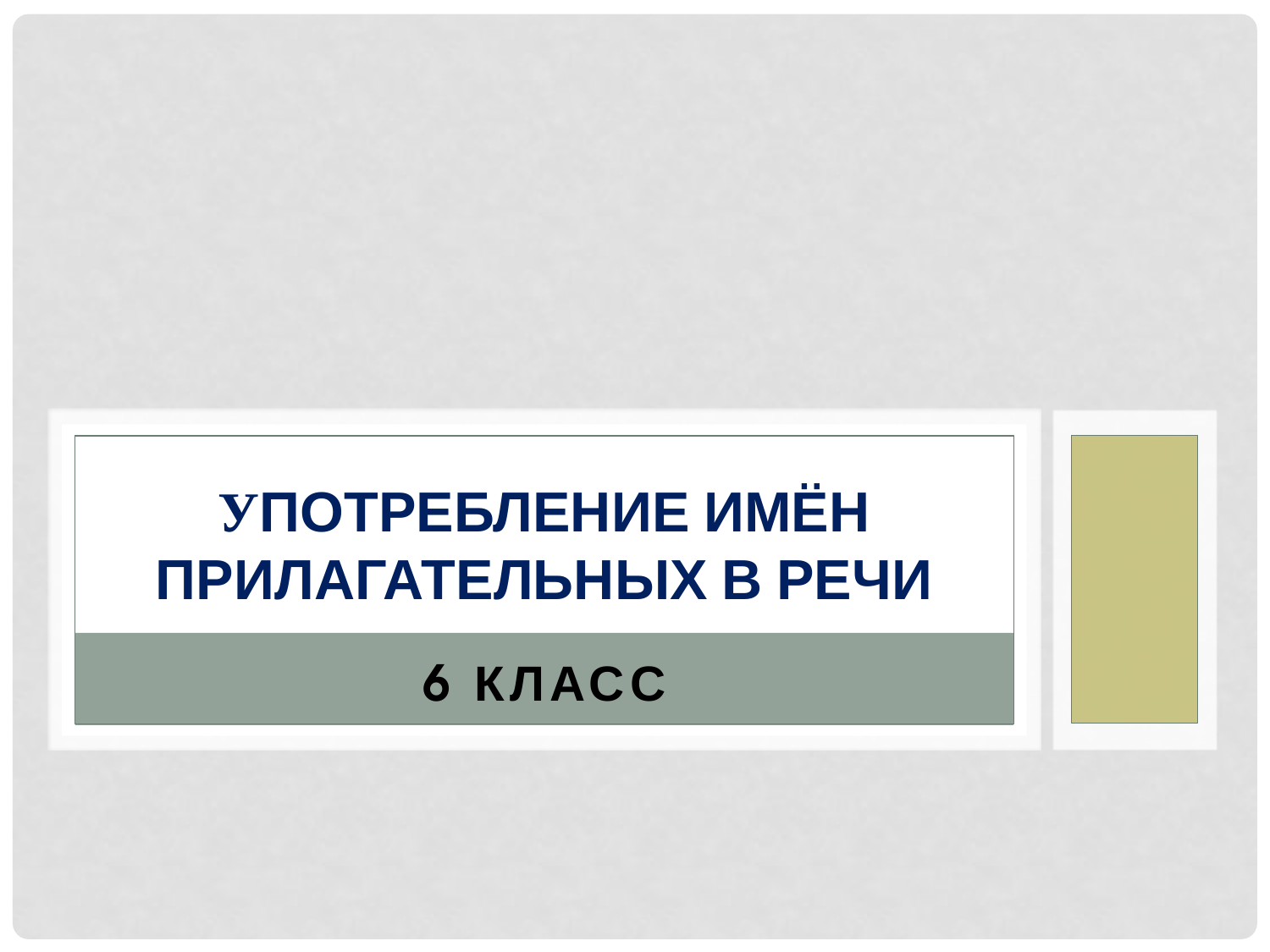

# Употребление имён прилагательных в речи
6 класс